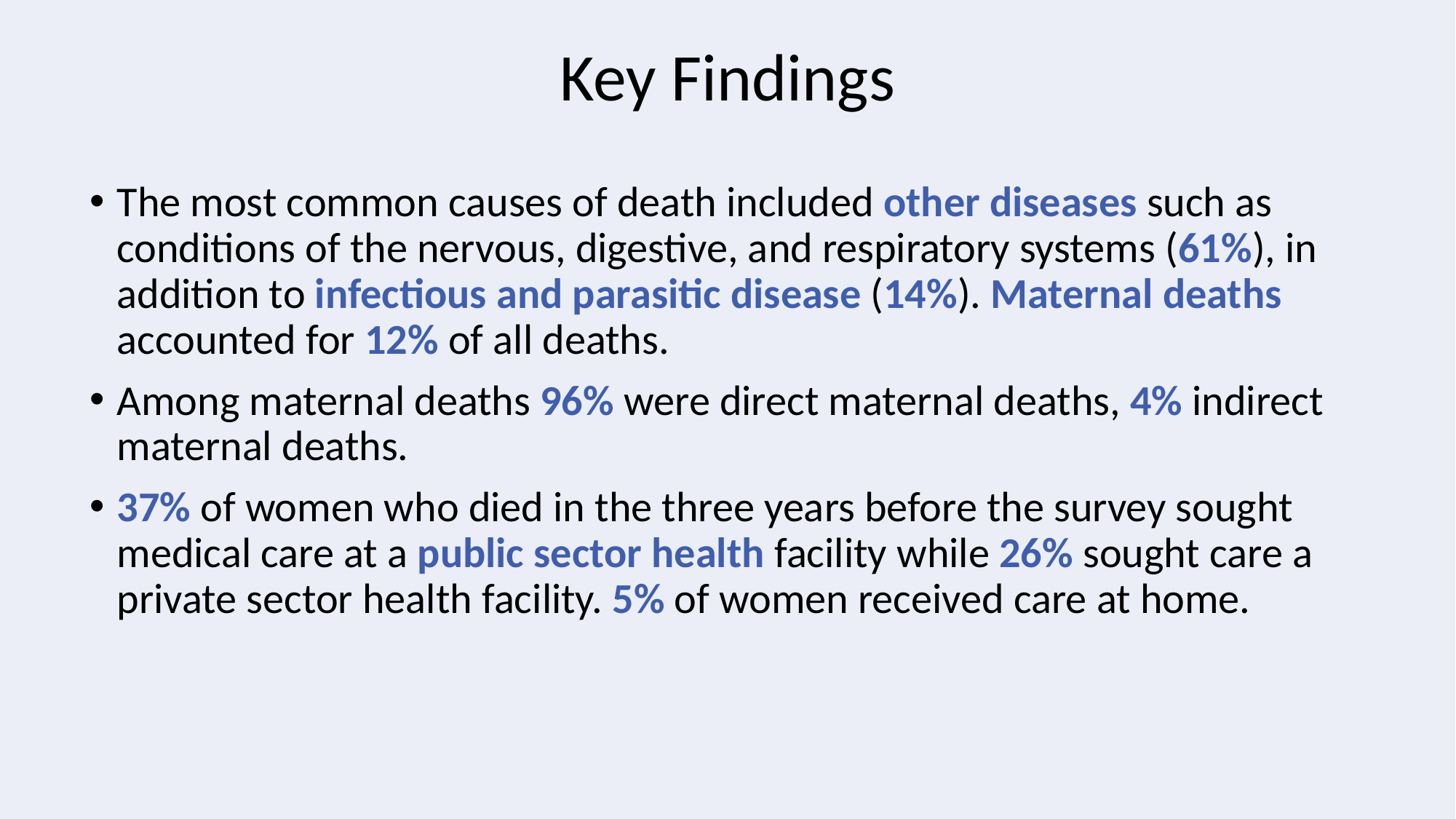

# Key Findings
The most common causes of death included other diseases such as conditions of the nervous, digestive, and respiratory systems (61%), in addition to infectious and parasitic disease (14%). Maternal deaths accounted for 12% of all deaths.
Among maternal deaths 96% were direct maternal deaths, 4% indirect maternal deaths.
37% of women who died in the three years before the survey sought medical care at a public sector health facility while 26% sought care a private sector health facility. 5% of women received care at home.